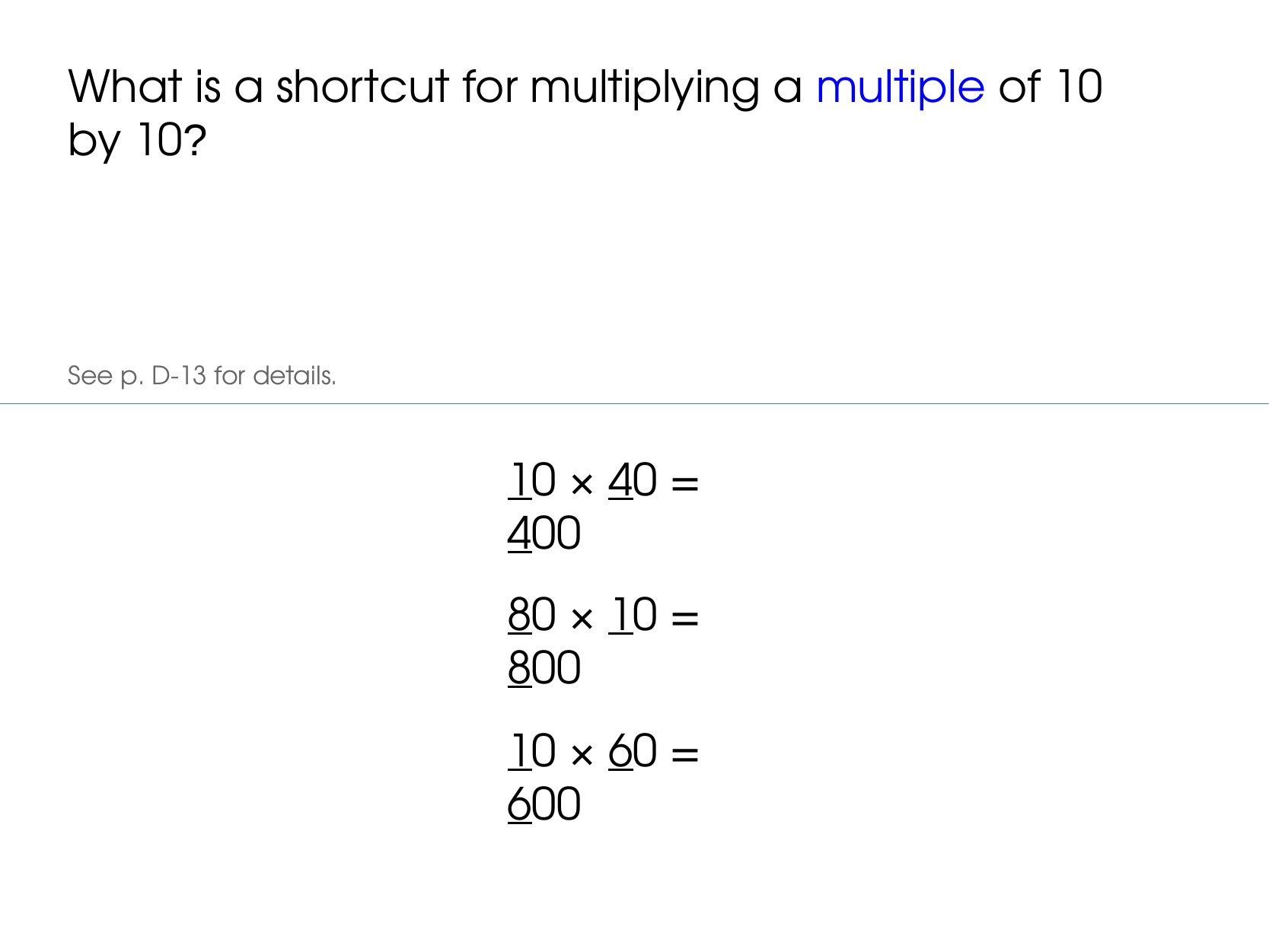

What is a shortcut for multiplying a multiple of 10 by 10?
See p. D-13 for details.
10 × 40 = 400
80 × 10 = 800
10 × 60 = 600